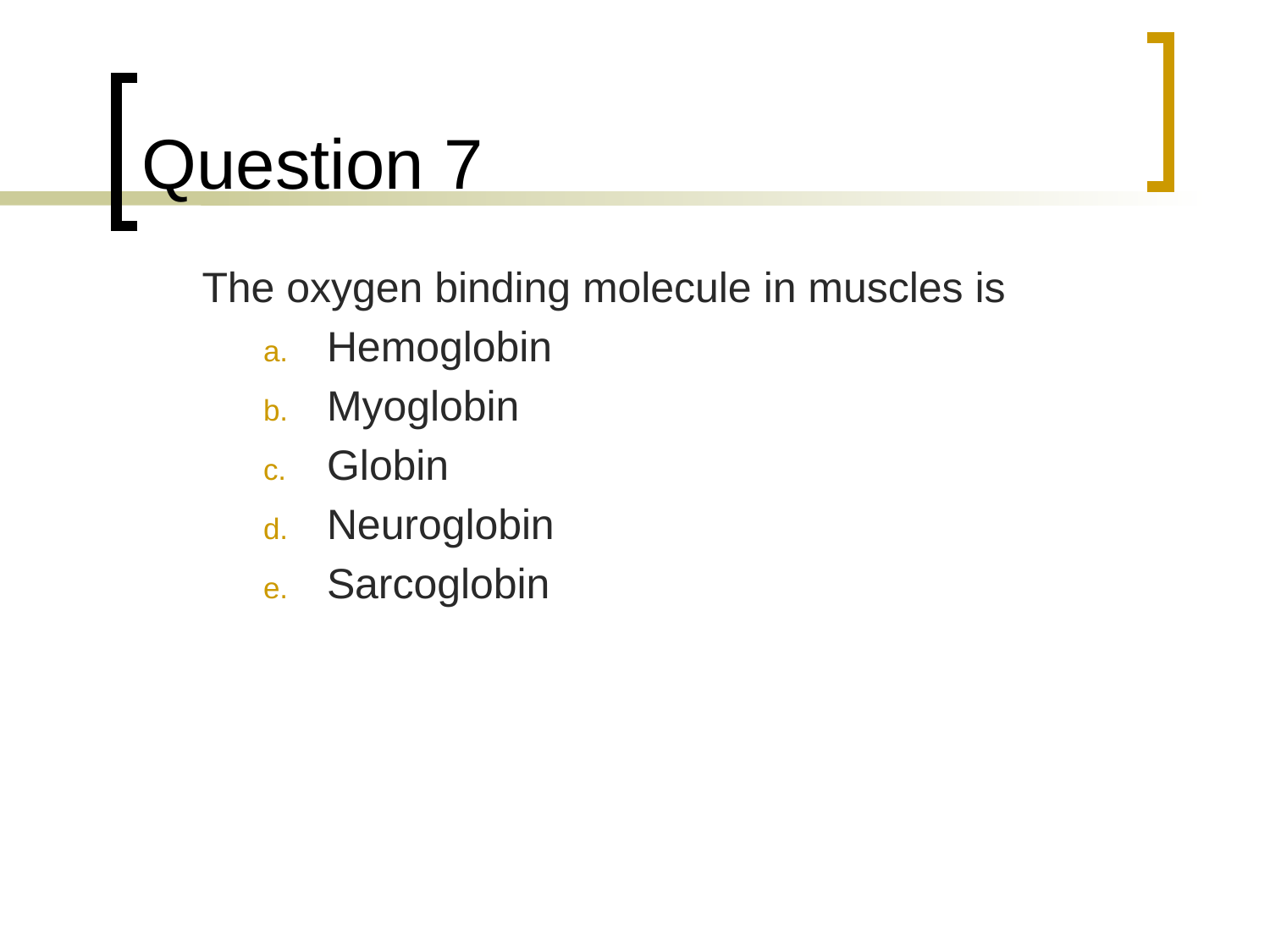

# Question 7
	The oxygen binding molecule in muscles is
Hemoglobin
Myoglobin
Globin
Neuroglobin
Sarcoglobin